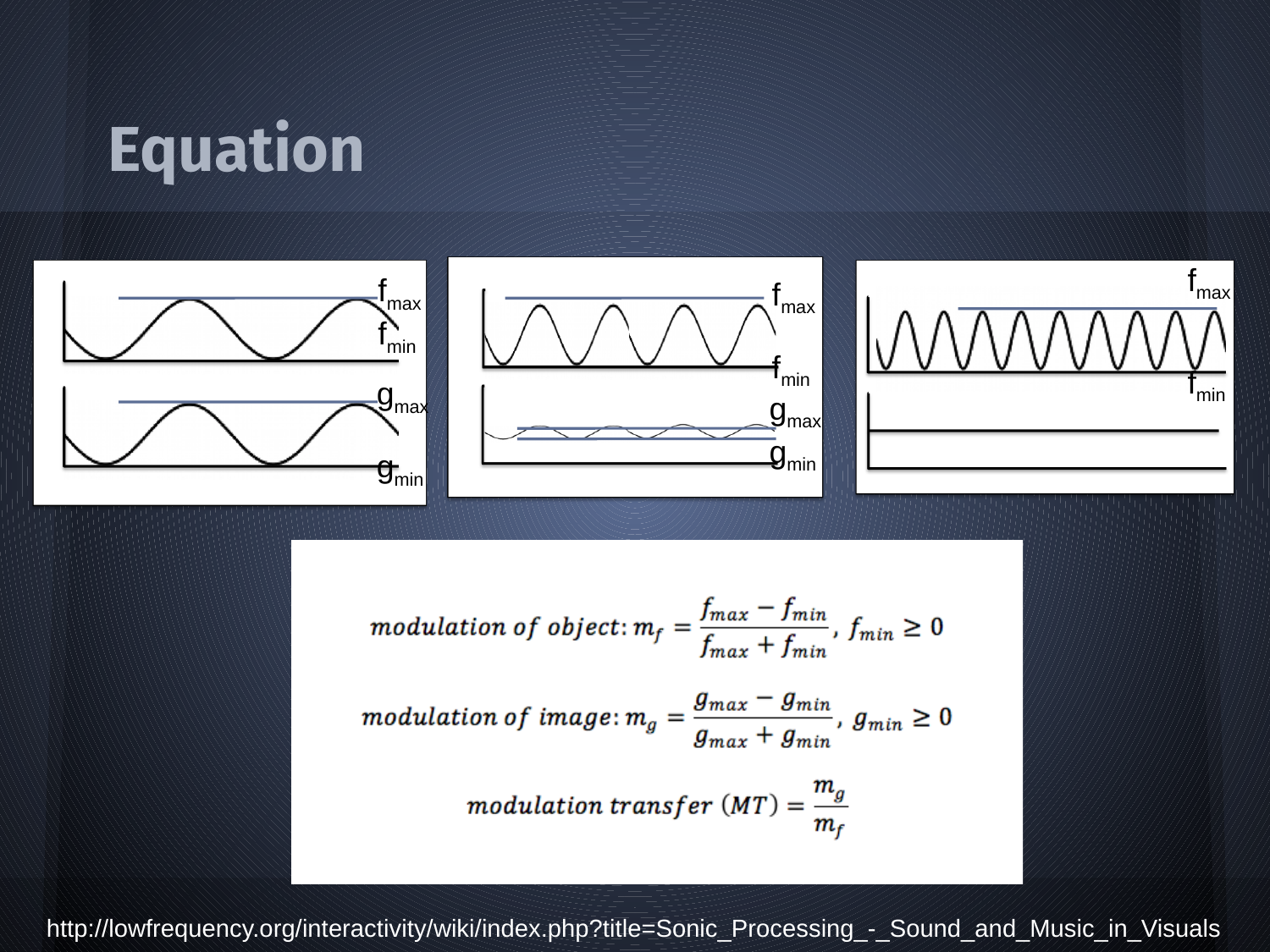

# Equation
fmax

fmin

fmax
fmin

fmax

fmin
gmax

gmin
gmax
gmin

http://lowfrequency.org/interactivity/wiki/index.php?title=Sonic_Processing_-_Sound_and_Music_in_Visuals